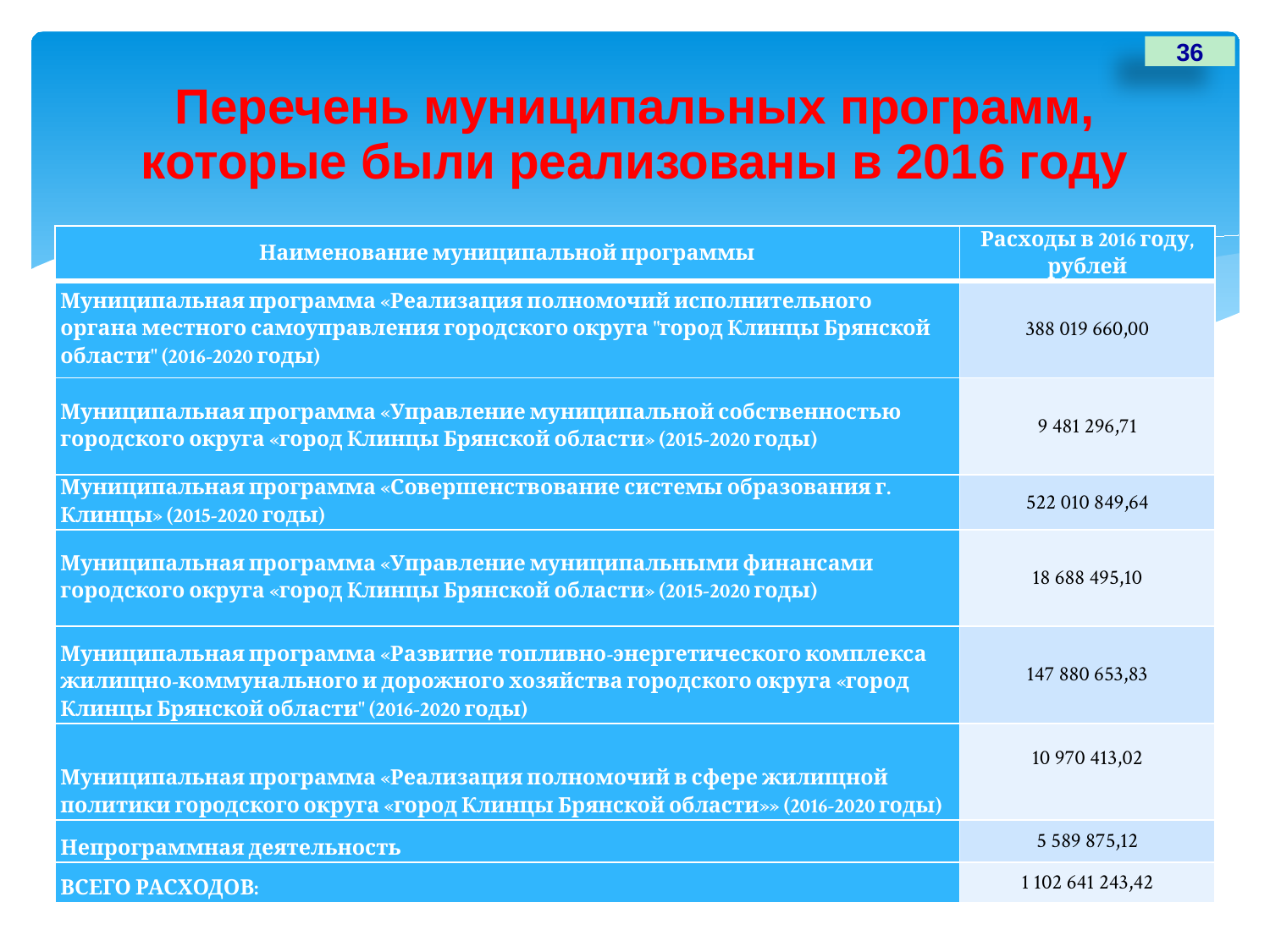

36
# Перечень муниципальных программ, которые были реализованы в 2016 году
| Наименование муниципальной программы | Расходы в 2016 году, рублей |
| --- | --- |
| Муниципальная программа «Реализация полномочий исполнительного органа местного самоуправления городского округа "город Клинцы Брянской области" (2016-2020 годы) | 388 019 660,00 |
| Муниципальная программа «Управление муниципальной собственностью городского округа «город Клинцы Брянской области» (2015-2020 годы) | 9 481 296,71 |
| Муниципальная программа «Совершенствование системы образования г. Клинцы» (2015-2020 годы) | 522 010 849,64 |
| Муниципальная программа «Управление муниципальными финансами городского округа «город Клинцы Брянской области» (2015-2020 годы) | 18 688 495,10 |
| Муниципальная программа «Развитие топливно-энергетического комплекса жилищно-коммунального и дорожного хозяйства городского округа «город Клинцы Брянской области" (2016-2020 годы) | 147 880 653,83 |
| Муниципальная программа «Реализация полномочий в сфере жилищной политики городского округа «город Клинцы Брянской области»» (2016-2020 годы) | 10 970 413,02 |
| Непрограммная деятельность | 5 589 875,12 |
| ВСЕГО РАСХОДОВ: | 1 102 641 243,42 |